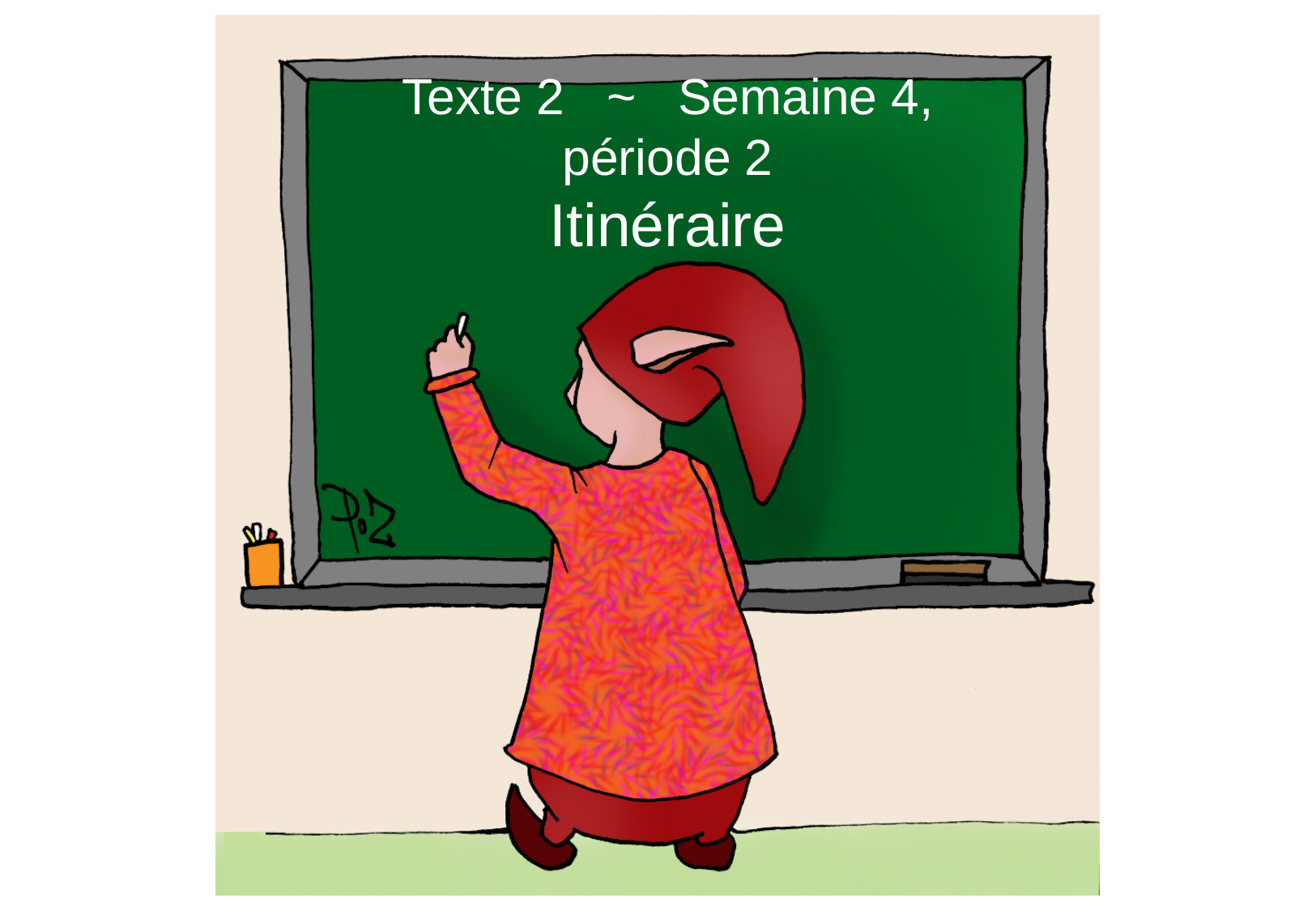

Texte 2   ~   Semaine 4, période 2
Itinéraire